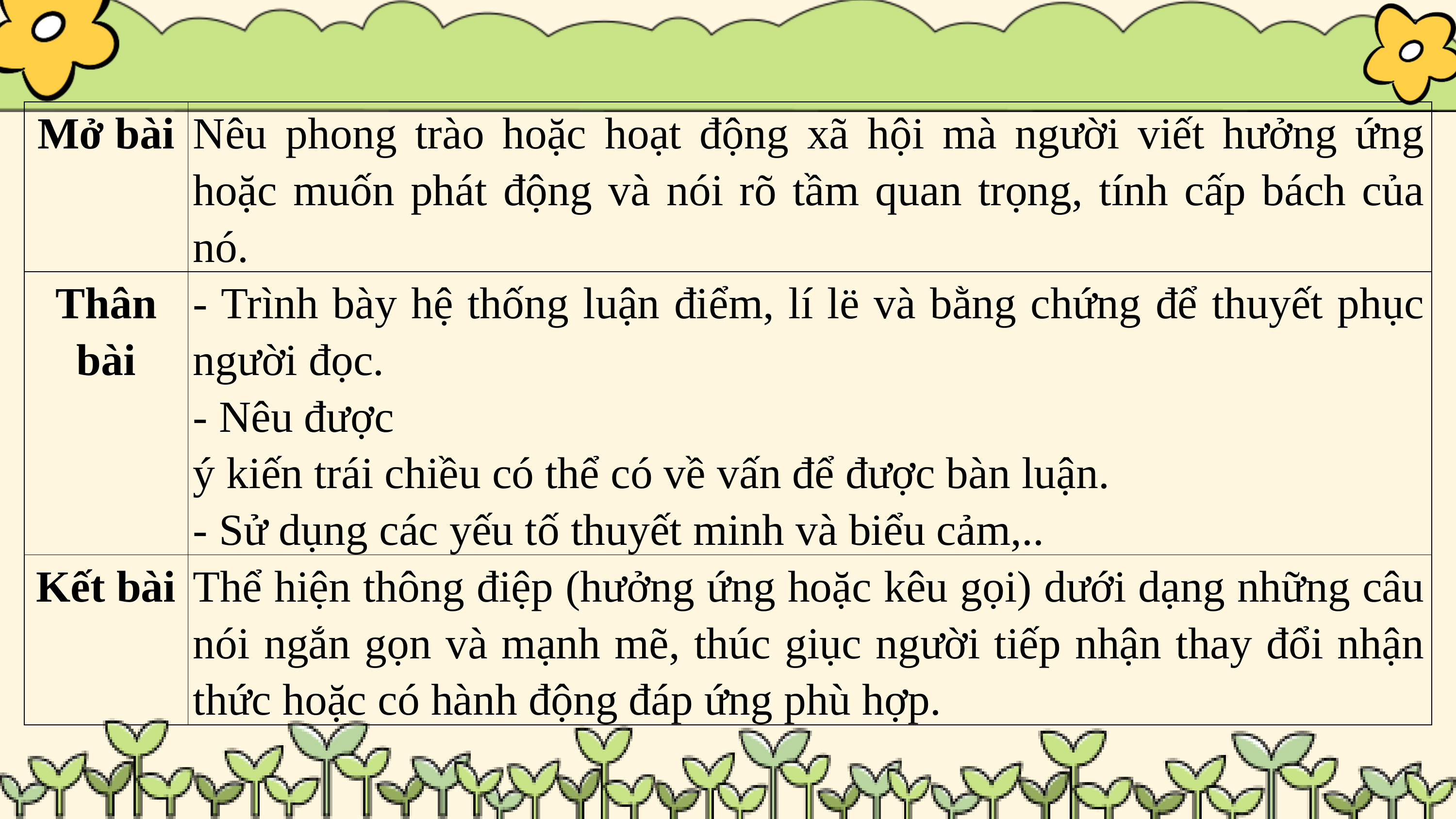

| Mở bài | Nêu phong trào hoặc hoạt động xã hội mà người viết hưởng ứng hoặc muốn phát động và nói rõ tầm quan trọng, tính cấp bách của nó. |
| --- | --- |
| Thân bài | - Trình bày hệ thống luận điểm, lí lë và bằng chứng để thuyết phục người đọc. - Nêu được ý kiến trái chiều có thể có về vấn để được bàn luận. - Sử dụng các yếu tố thuyết minh và biểu cảm,.. |
| Kết bài | Thể hiện thông điệp (hưởng ứng hoặc kêu gọi) dưới dạng những câu nói ngắn gọn và mạnh mẽ, thúc giục người tiếp nhận thay đổi nhận thức hoặc có hành động đáp ứng phù hợp. |